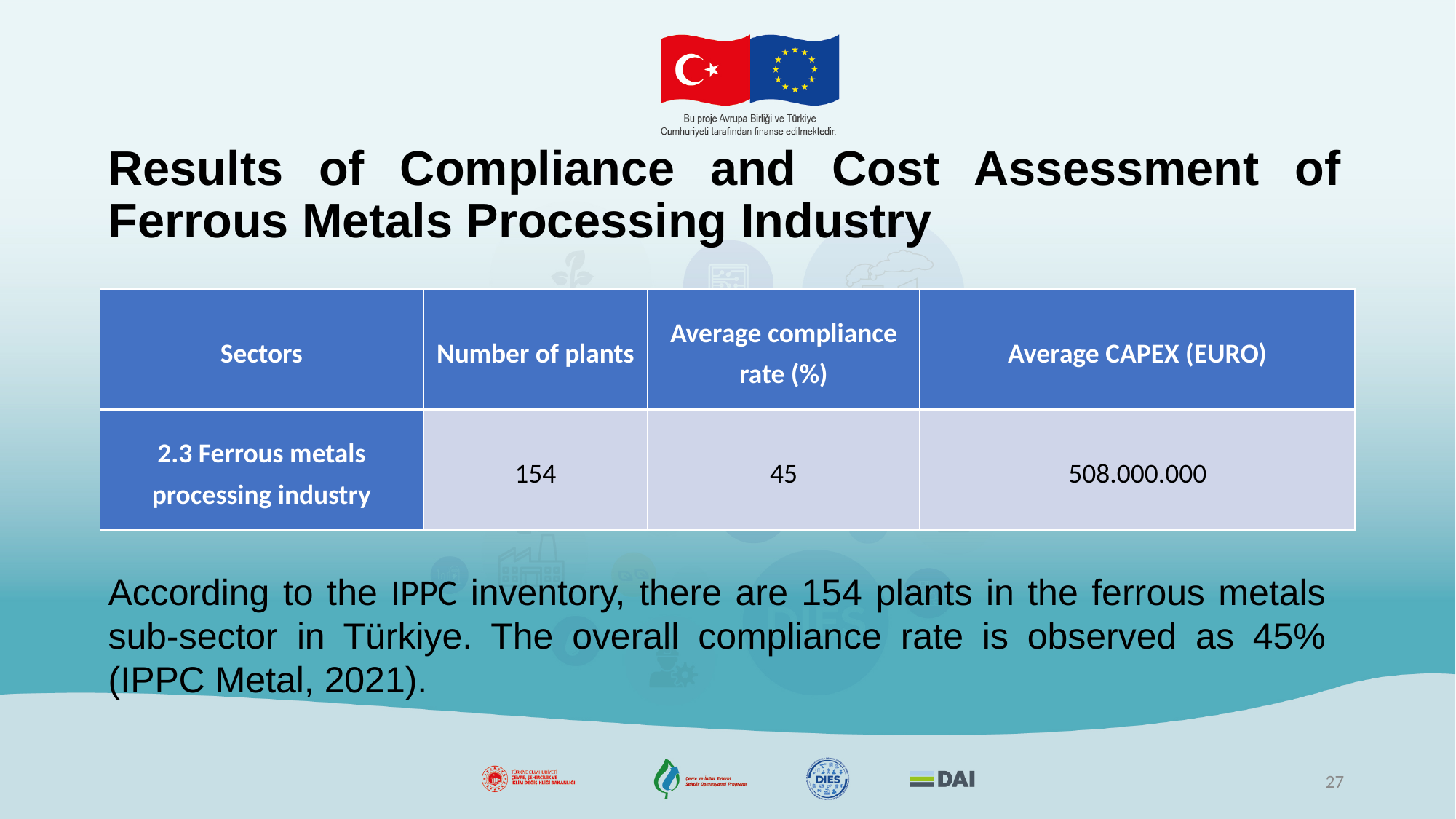

# Results of Compliance and Cost Assessment of Ferrous Metals Processing Industry
| Sectors | Number of plants | Average compliance rate (%) | Average CAPEX (EURO) |
| --- | --- | --- | --- |
| 2.3 Ferrous metals processing industry | 154 | 45 | 508.000.000 |
According to the IPPC inventory, there are 154 plants in the ferrous metals sub-sector in Türkiye. The overall compliance rate is observed as 45% (IPPC Metal, 2021).
27